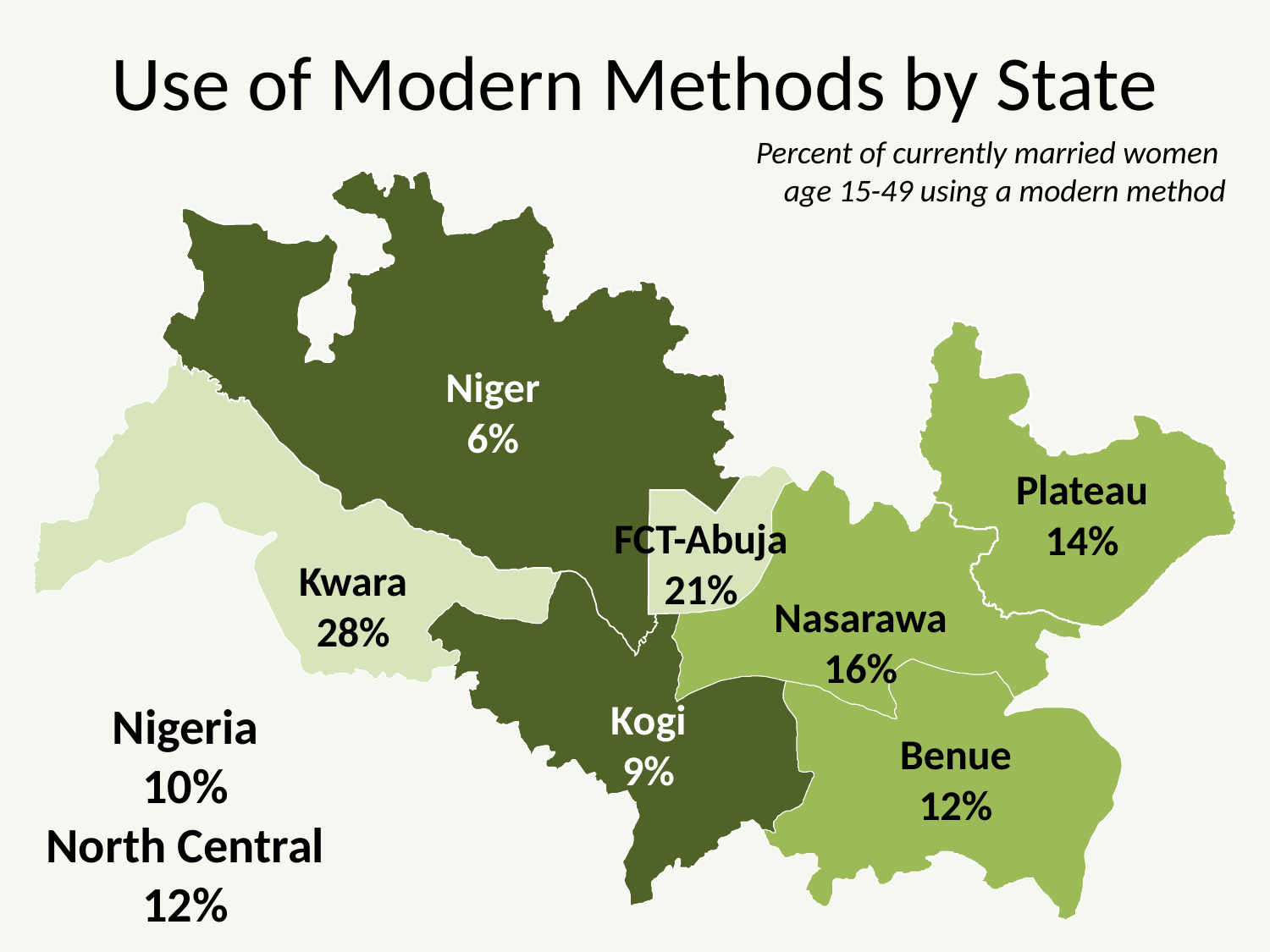

# Use of Modern Methods by State
Percent of currently married women
age 15-49 using a modern method

Niger
6%
Plateau
14%
FCT-Abuja
21%
Kwara
28%
Nasarawa
16%
Kogi
9%
Nigeria
10%
North Central
12%
Benue
12%